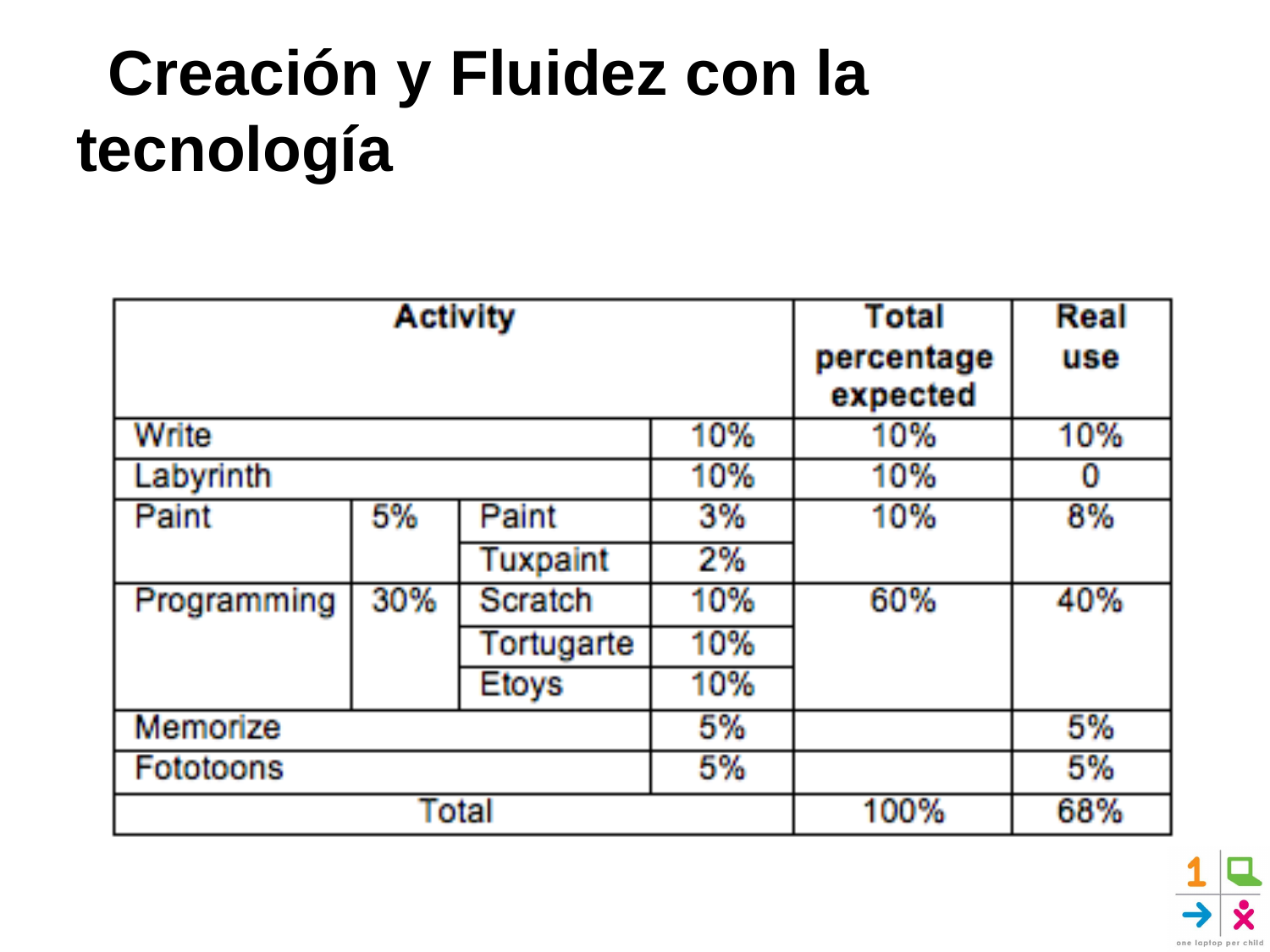

Creación y Fluidez con la tecnología

#